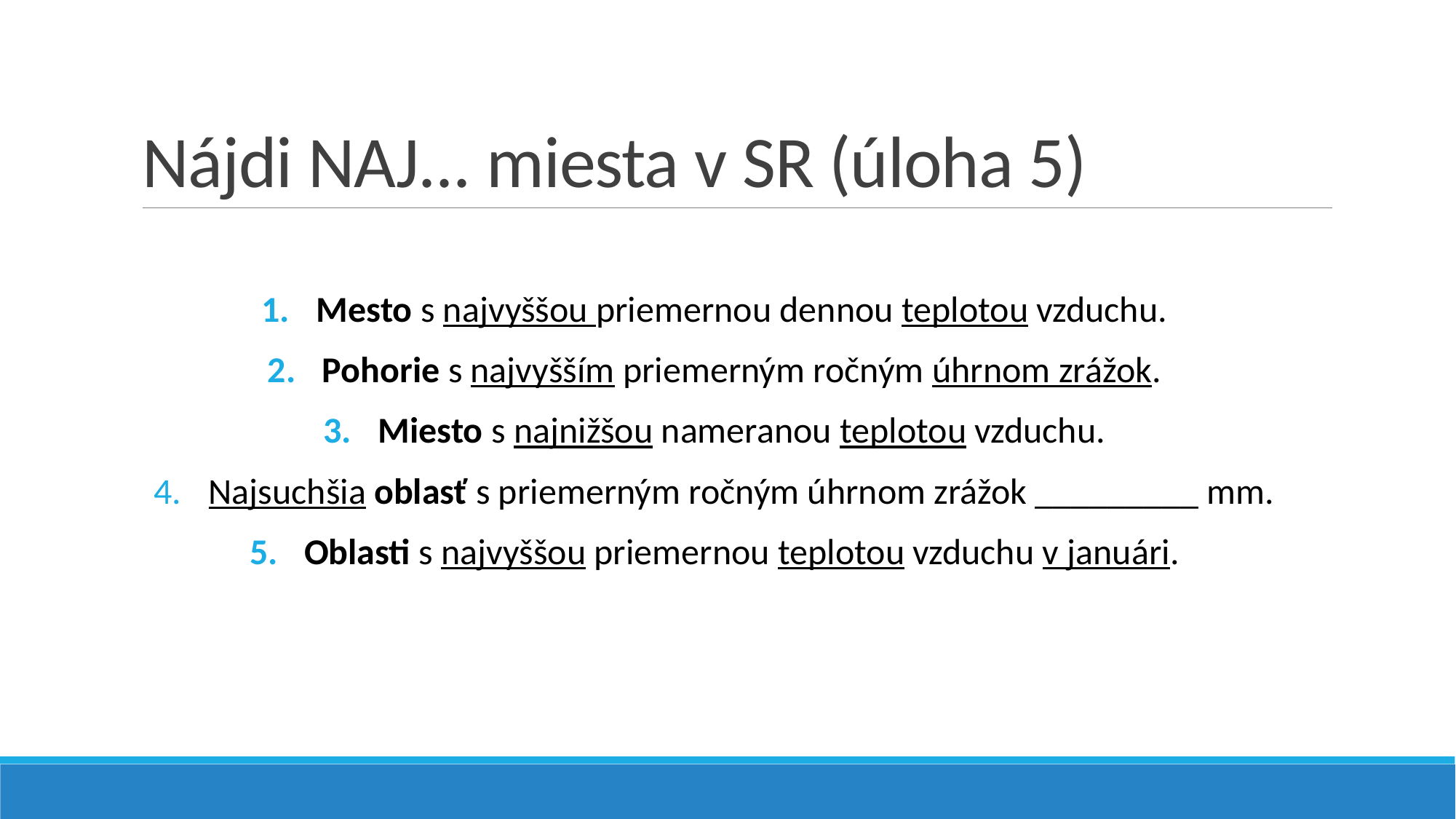

# Nájdi NAJ... miesta v SR (úloha 5)

Mesto s najvyššou priemernou dennou teplotou vzduchu.
Pohorie s najvyšším priemerným ročným úhrnom zrážok.
Miesto s najnižšou nameranou teplotou vzduchu.
Najsuchšia oblasť s priemerným ročným úhrnom zrážok _________ mm.
Oblasti s najvyššou priemernou teplotou vzduchu v januári.